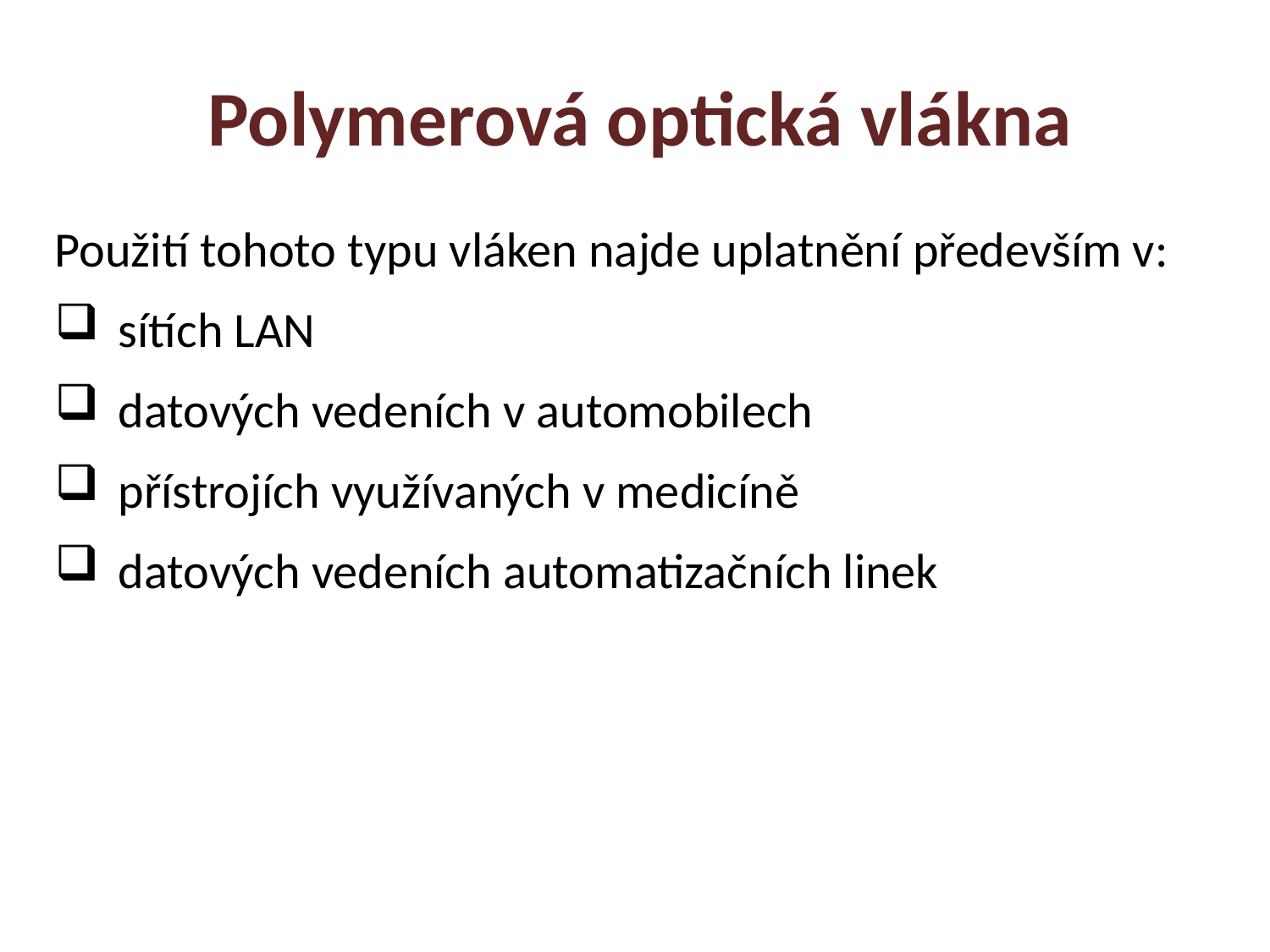

Polymerová optická vlákna
Použití tohoto typu vláken najde uplatnění především v:
sítích LAN
datových vedeních v automobilech
přístrojích využívaných v medicíně
datových vedeních automatizačních linek